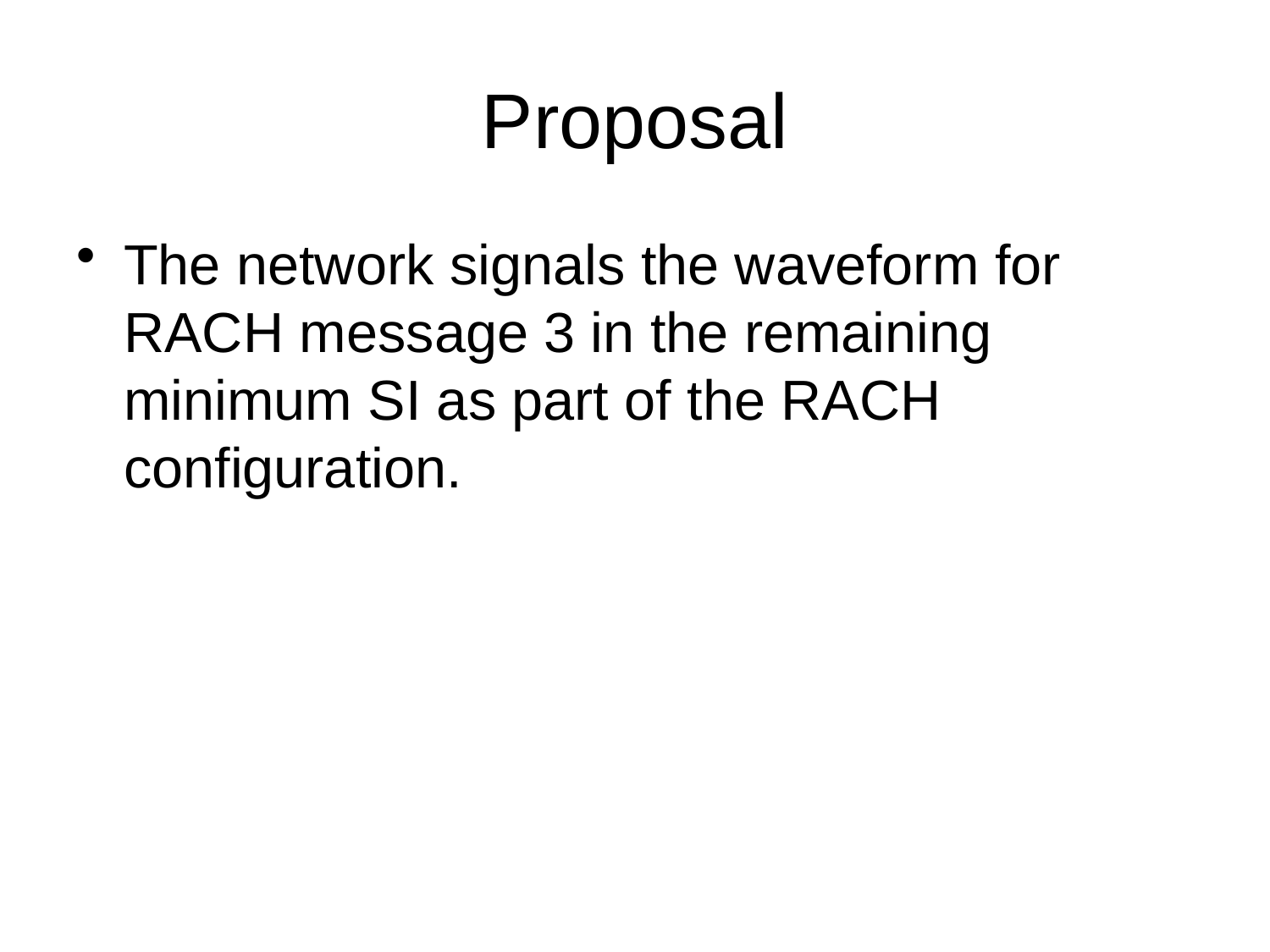

# Proposal
The network signals the waveform for RACH message 3 in the remaining minimum SI as part of the RACH configuration.